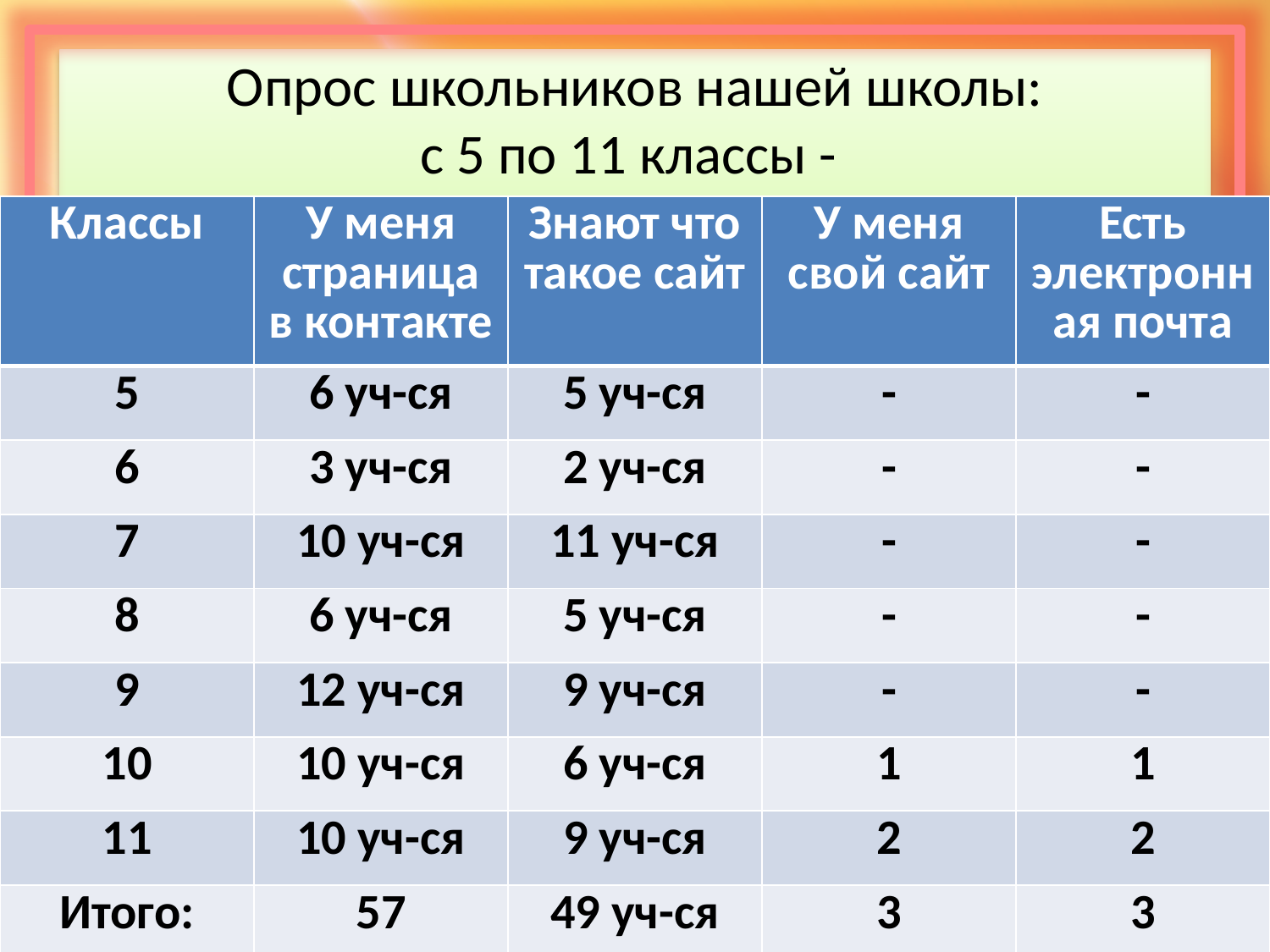

# Опрос школьников нашей школы: с 5 по 11 классы -
| Классы | У меня страница в контакте | Знают что такое сайт | У меня свой сайт | Есть электронная почта |
| --- | --- | --- | --- | --- |
| 5 | 6 уч-ся | 5 уч-ся | - | - |
| 6 | 3 уч-ся | 2 уч-ся | - | - |
| 7 | 10 уч-ся | 11 уч-ся | - | - |
| 8 | 6 уч-ся | 5 уч-ся | - | - |
| 9 | 12 уч-ся | 9 уч-ся | - | - |
| 10 | 10 уч-ся | 6 уч-ся | 1 | 1 |
| 11 | 10 уч-ся | 9 уч-ся | 2 | 2 |
| Итого: | 57 | 49 уч-ся | 3 | 3 |